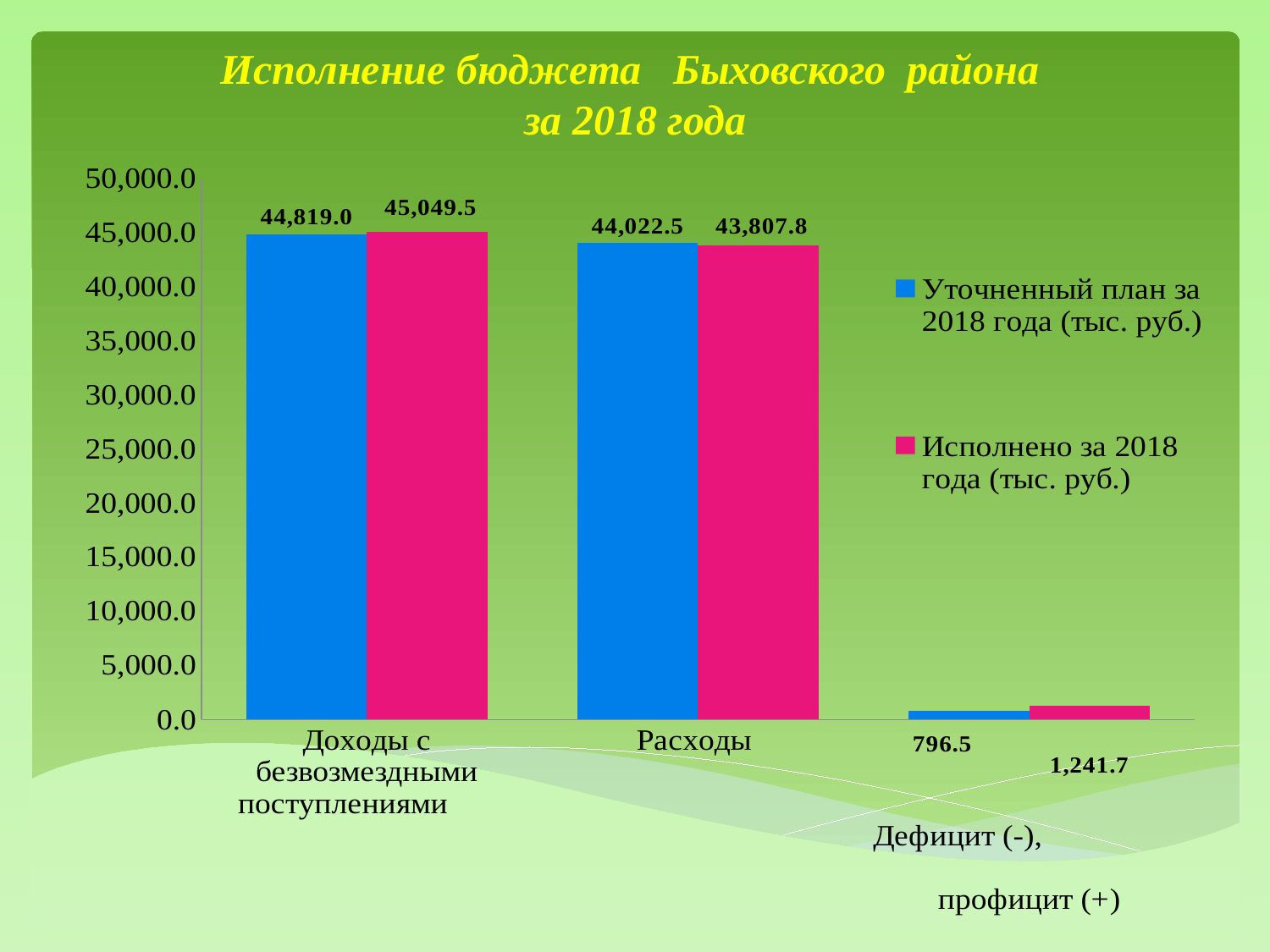

# Исполнение бюджета   Быховского  района за 2018 года

### Chart

| Category | Уточненный план за   2018 года (тыс. руб.) | Исполнено за 2018 года (тыс. руб.) |
|---|---|---|
| Доходы с безвозмездными поступлениями       | 44819.0 | 45049.5 |
| Расходы  | 44022.5 | 43807.8 |
|                                                                                                              Дефицит (-),                                            профицит (+) | 796.5 | 1241.699999999997 |